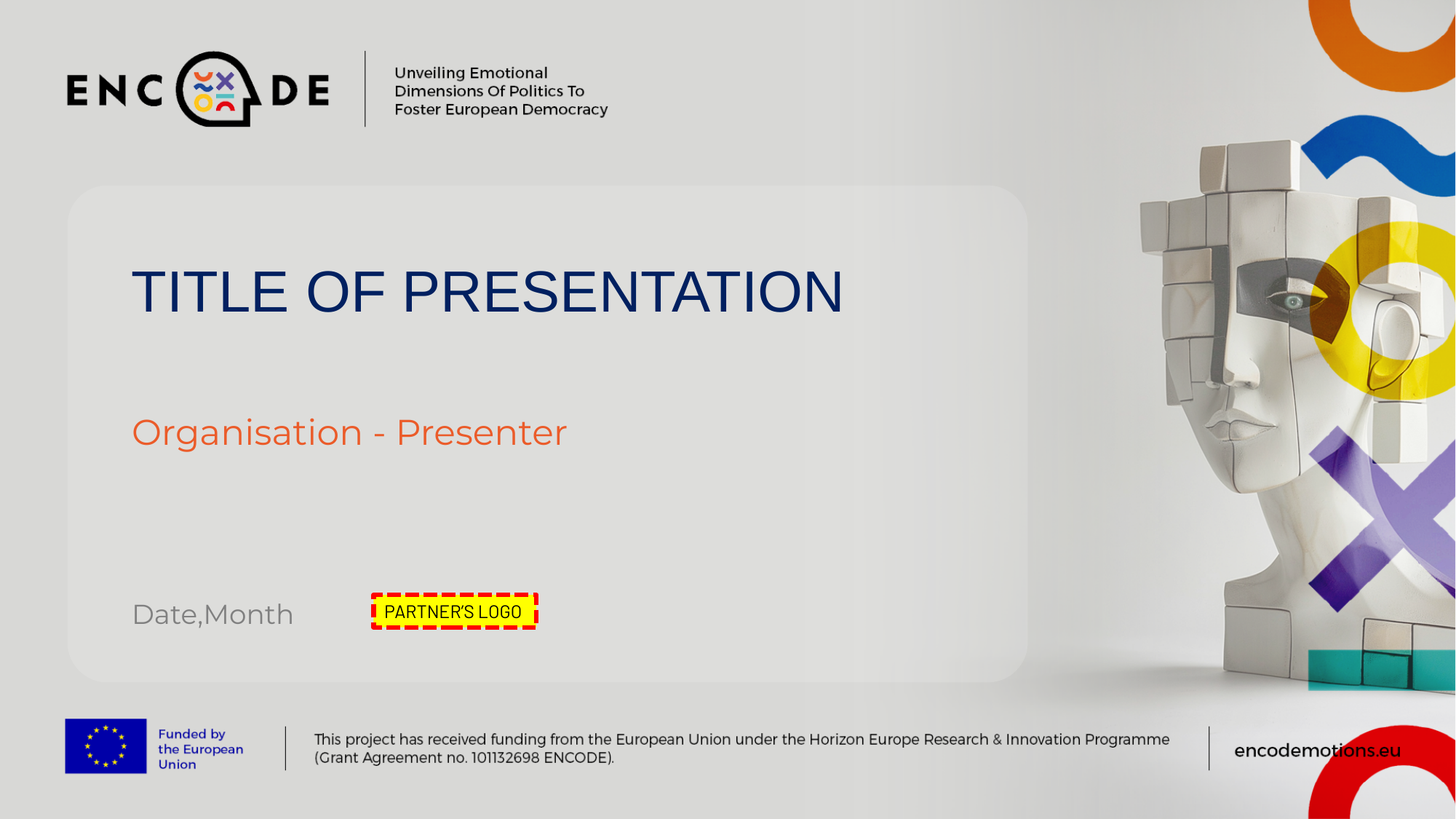

TITLE OF PRESENTATION
Organisation - Presenter
Date,Month
PARTNER’S LOGO